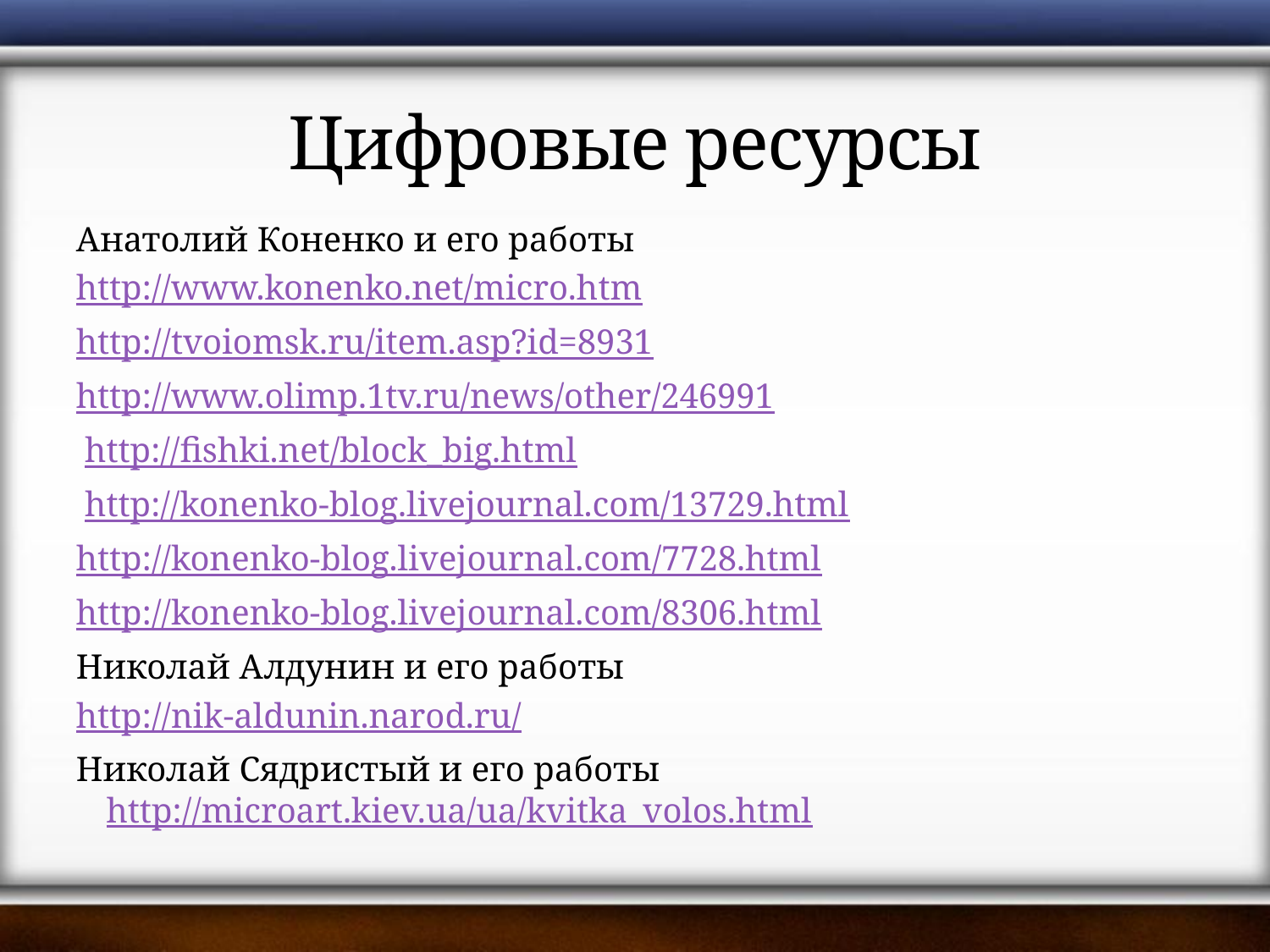

# Цифровые ресурсы
Анатолий Коненко и его работы
http://www.konenko.net/micro.htm
http://tvoiomsk.ru/item.asp?id=8931
http://www.olimp.1tv.ru/news/other/246991
 http://fishki.net/block_big.html
 http://konenko-blog.livejournal.com/13729.html
http://konenko-blog.livejournal.com/7728.html
http://konenko-blog.livejournal.com/8306.html
Николай Алдунин и его работы
http://nik-aldunin.narod.ru/
Николай Сядристый и его работы http://microart.kiev.ua/ua/kvitka_volos.html